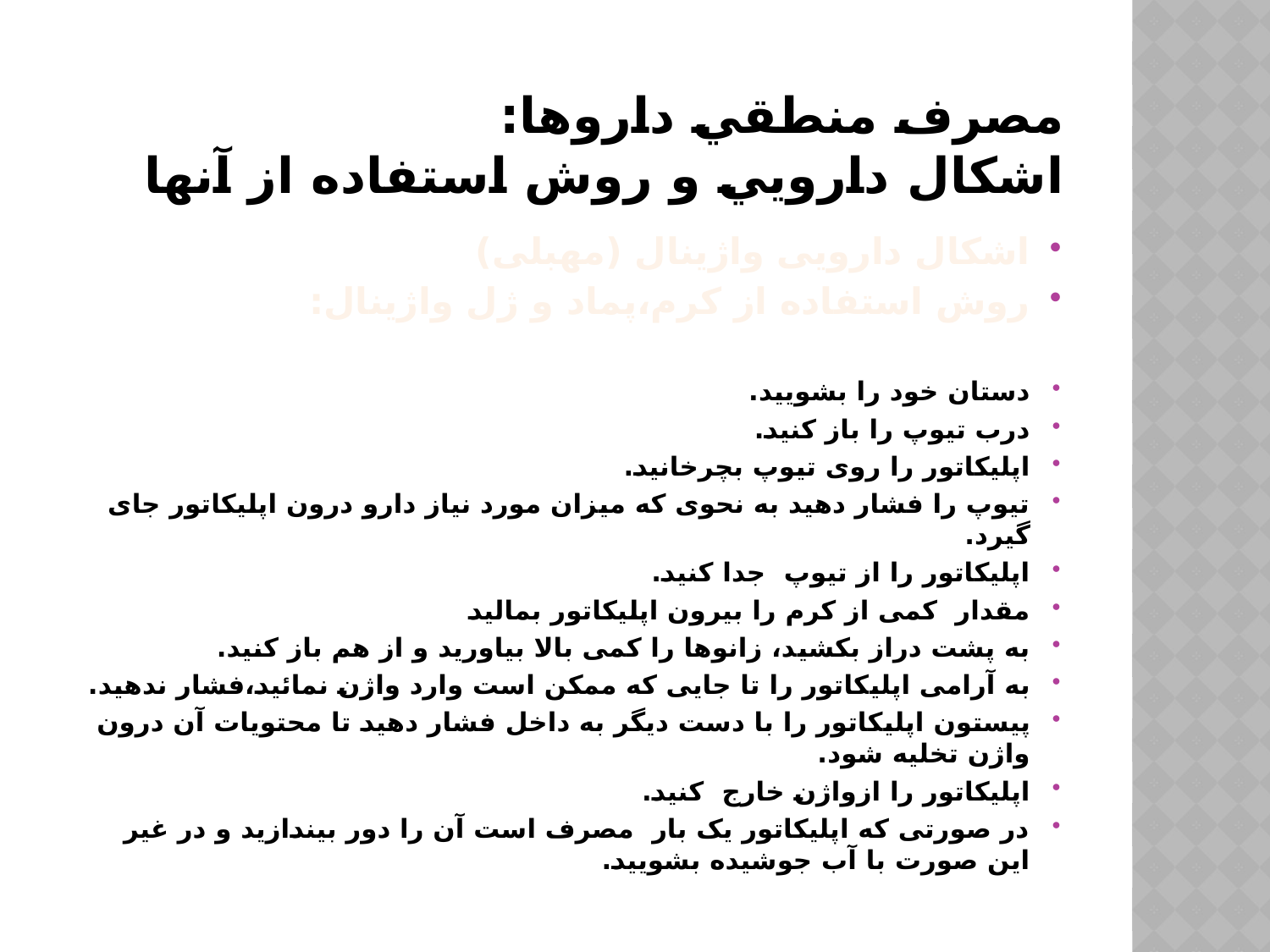

# مصرف منطقي داروها: اشكال دارويي و روش استفاده از آنها
اشکال دارویی واژینال (مهبلی)
روش استفاده از کرم،پماد و ژل واژینال:

دستان خود را بشویید.
درب تیوپ را باز کنید.
اپلیکاتور را روی تیوپ بچرخانید.
تیوپ را فشار دهید به نحوی که میزان مورد نیاز دارو درون اپلیکاتور جای گیرد.
اپلیکاتور را از تیوپ  جدا کنید.
مقدار  کمی از کرم را بیرون اپلیکاتور بمالید
به پشت دراز بکشید، زانوها را کمی بالا بیاورید و از هم باز کنید.
به آرامی اپلیکاتور را تا جایی که ممکن است وارد واژن نمائید،فشار ندهید.
پیستون اپلیکاتور را با دست دیگر به داخل فشار دهید تا محتویات آن درون واژن تخلیه شود.
اپلیکاتور را ازواژن خارج  کنید.
در صورتی که اپلیکاتور یک بار  مصرف است آن را دور بیندازید و در غیر این صورت با آب جوشیده بشویید.